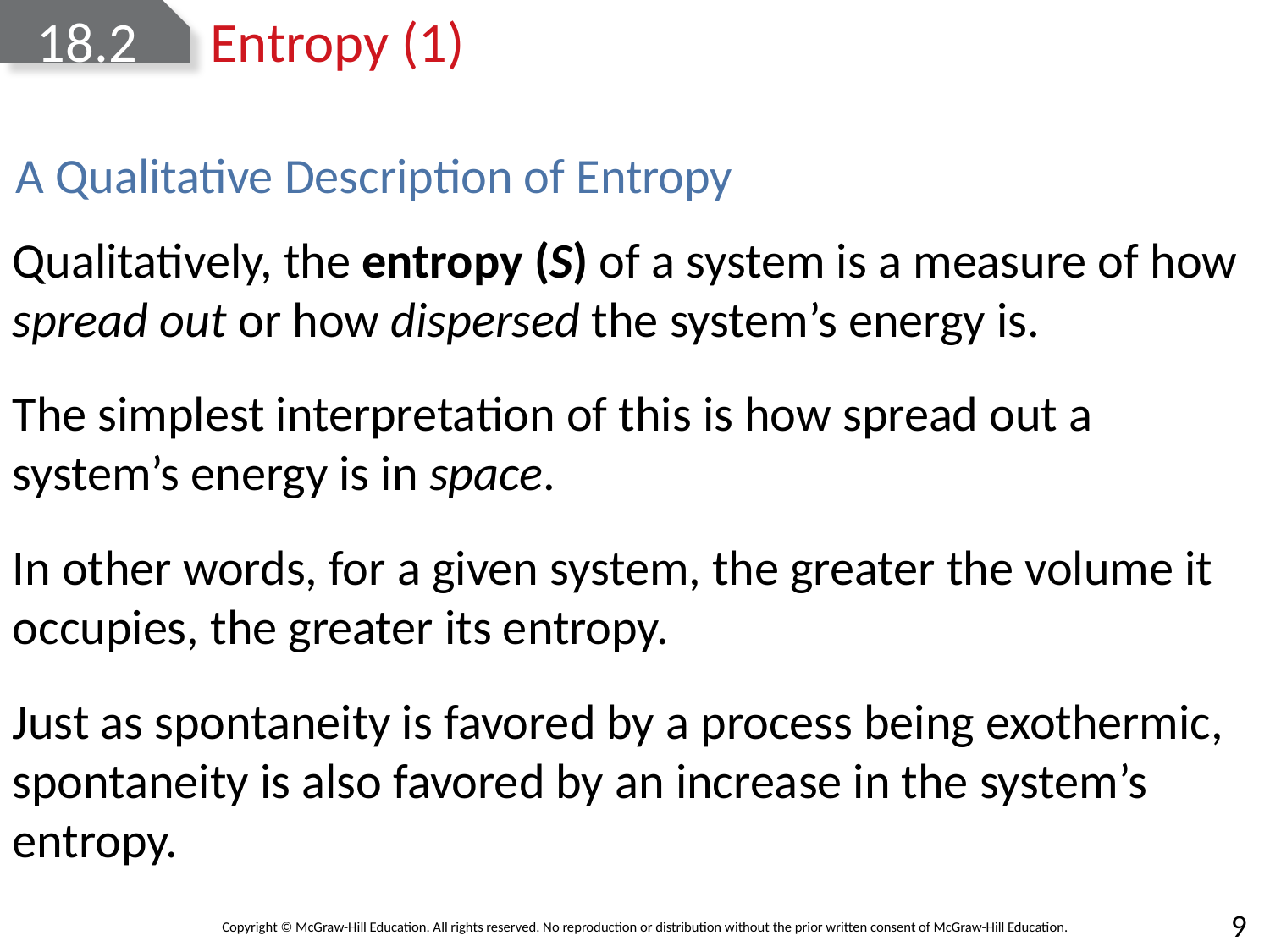

# 18.2	Entropy (1)
A Qualitative Description of Entropy
Qualitatively, the entropy (S) of a system is a measure of how spread out or how dispersed the system’s energy is.
The simplest interpretation of this is how spread out a system’s energy is in space.
In other words, for a given system, the greater the volume it occupies, the greater its entropy.
Just as spontaneity is favored by a process being exothermic, spontaneity is also favored by an increase in the system’s entropy.